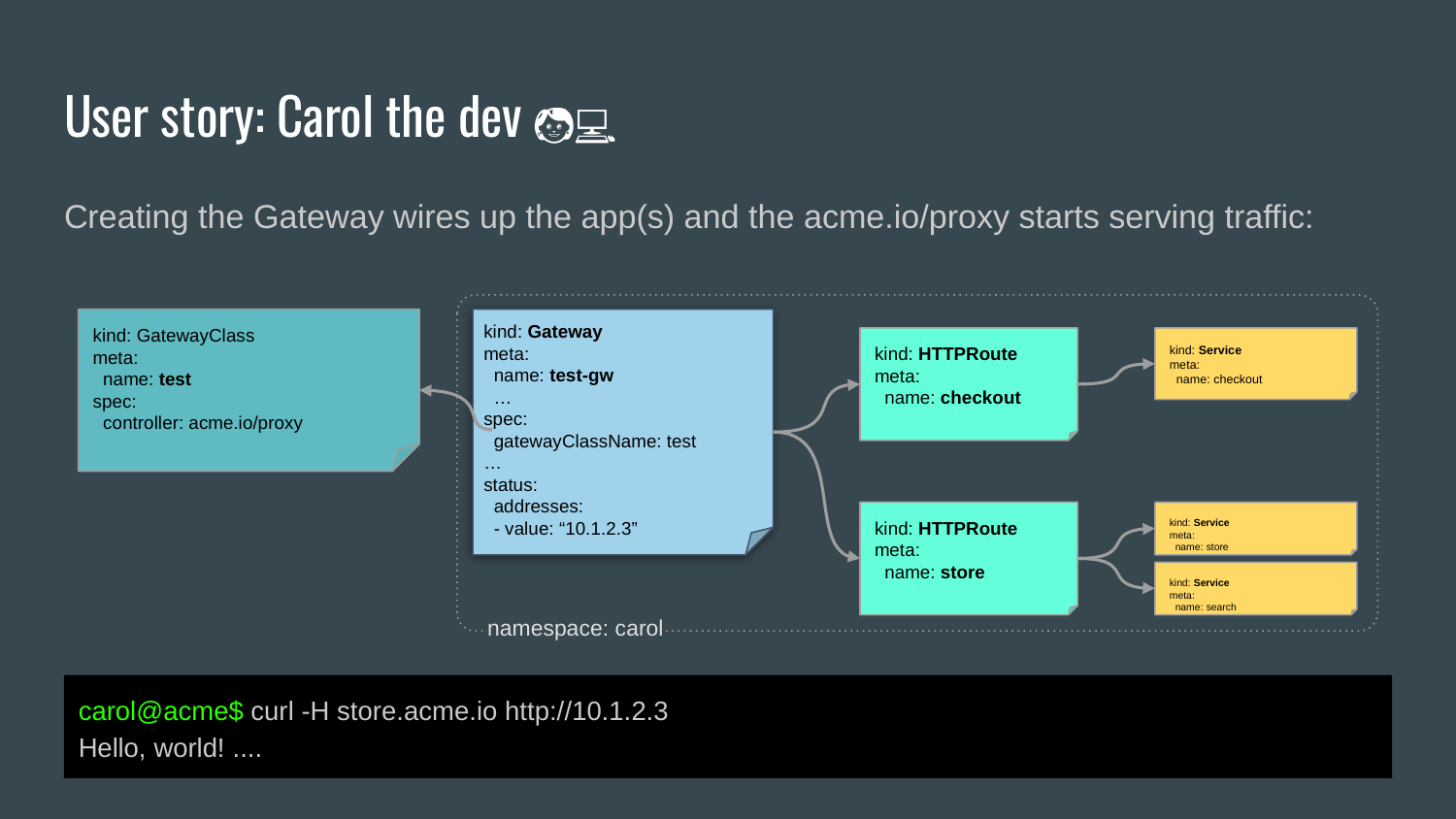

# User story: Carol the dev 👩‍💻
Creating the Gateway wires up the app(s) and the acme.io/proxy starts serving traffic:

kind: GatewayClass
meta:
  name: test
spec:
  controller: acme.io/proxy

kind: Gateway
meta:
  name: test-gw
  …
spec:
  gatewayClassName: test
…
status:
  addresses:
  - value: “10.1.2.3”

kind: HTTPRoute
meta:
  name: checkout
kind: Service
meta:
  name: checkout
kind: HTTPRoute
meta:
  name: store

kind: Service
meta:
  name: store
kind: Service
meta:
  name: search
namespace: carol
carol@acme$ curl -H store.acme.io http://10.1.2.3
Hello, world! ....